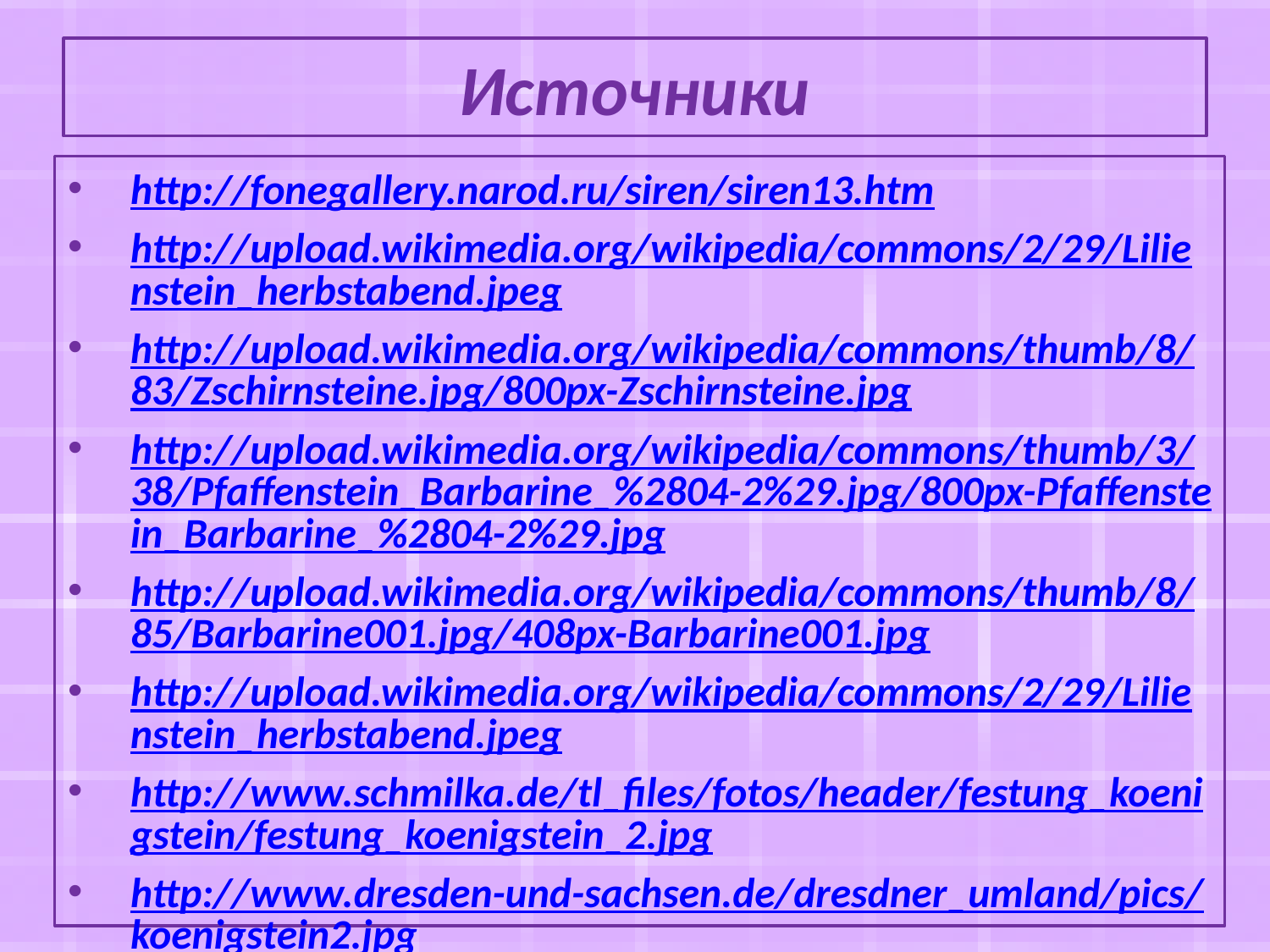

# Источники
http://fonegallery.narod.ru/siren/siren13.htm
http://upload.wikimedia.org/wikipedia/commons/2/29/Lilienstein_herbstabend.jpeg
http://upload.wikimedia.org/wikipedia/commons/thumb/8/83/Zschirnsteine.jpg/800px-Zschirnsteine.jpg
http://upload.wikimedia.org/wikipedia/commons/thumb/3/38/Pfaffenstein_Barbarine_%2804-2%29.jpg/800px-Pfaffenstein_Barbarine_%2804-2%29.jpg
http://upload.wikimedia.org/wikipedia/commons/thumb/8/85/Barbarine001.jpg/408px-Barbarine001.jpg
http://upload.wikimedia.org/wikipedia/commons/2/29/Lilienstein_herbstabend.jpeg
http://www.schmilka.de/tl_files/fotos/header/festung_koenigstein/festung_koenigstein_2.jpg
http://www.dresden-und-sachsen.de/dresdner_umland/pics/koenigstein2.jpg
http://upload.wikimedia.org/wikipedia/commons/0/07/Pfaffenstein.jpg
http://upload.wikimedia.org/wikipedia/commons/thumb/9/9f/Bastei_01a.jpg/1500px-Bastei_01a.jpg
http://upload.wikimedia.org/wikipedia/commons/thumb/5/57/Wilke.Aussicht.01.jpg/800px-Wilke.Aussicht.01.jpg
http://www.oetigheim.de/servlet/PB/show/1876781_l1/Blick%20Kurort%20Rathen.jpg